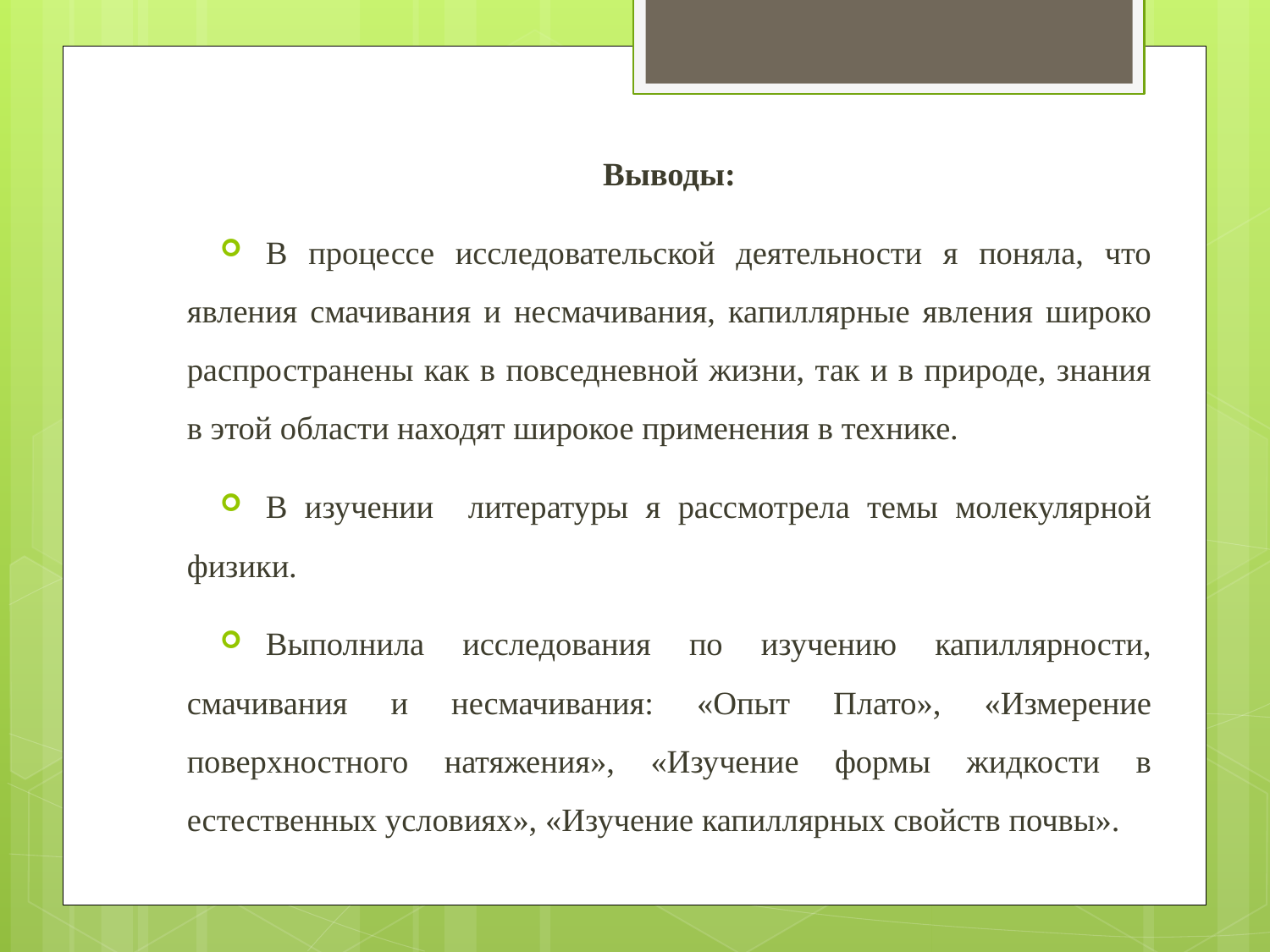

Выводы:
В процессе исследовательской деятельности я поняла, что явления смачивания и несмачивания, капиллярные явления широко распространены как в повседневной жизни, так и в природе, знания в этой области находят широкое применения в технике.
В изучении  литературы я рассмотрела темы молекулярной физики.
Выполнила исследования по изучению капиллярности, смачивания и несмачивания: «Опыт Плато», «Измерение поверхностного натяжения», «Изучение формы жидкости в естественных условиях», «Изучение капиллярных свойств почвы».

#